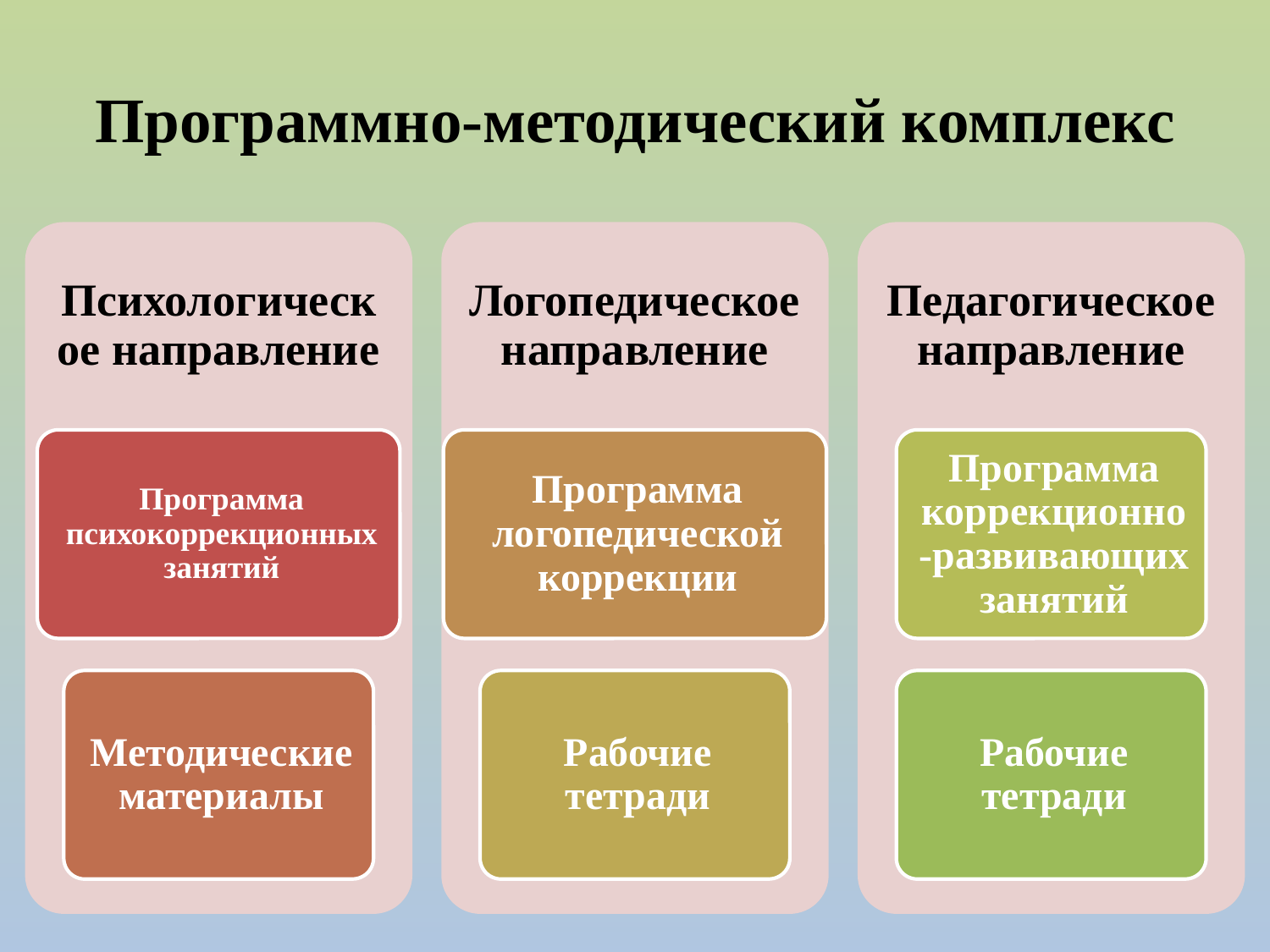

# Программно-методический комплекс
Психологическое направление
Программа психокоррекционных занятий
Методические материалы
Логопедическое направление
Программа логопедической коррекции
Рабочие тетради
Педагогическое направление
Программа коррекционно-развивающих занятий
Рабочие тетради